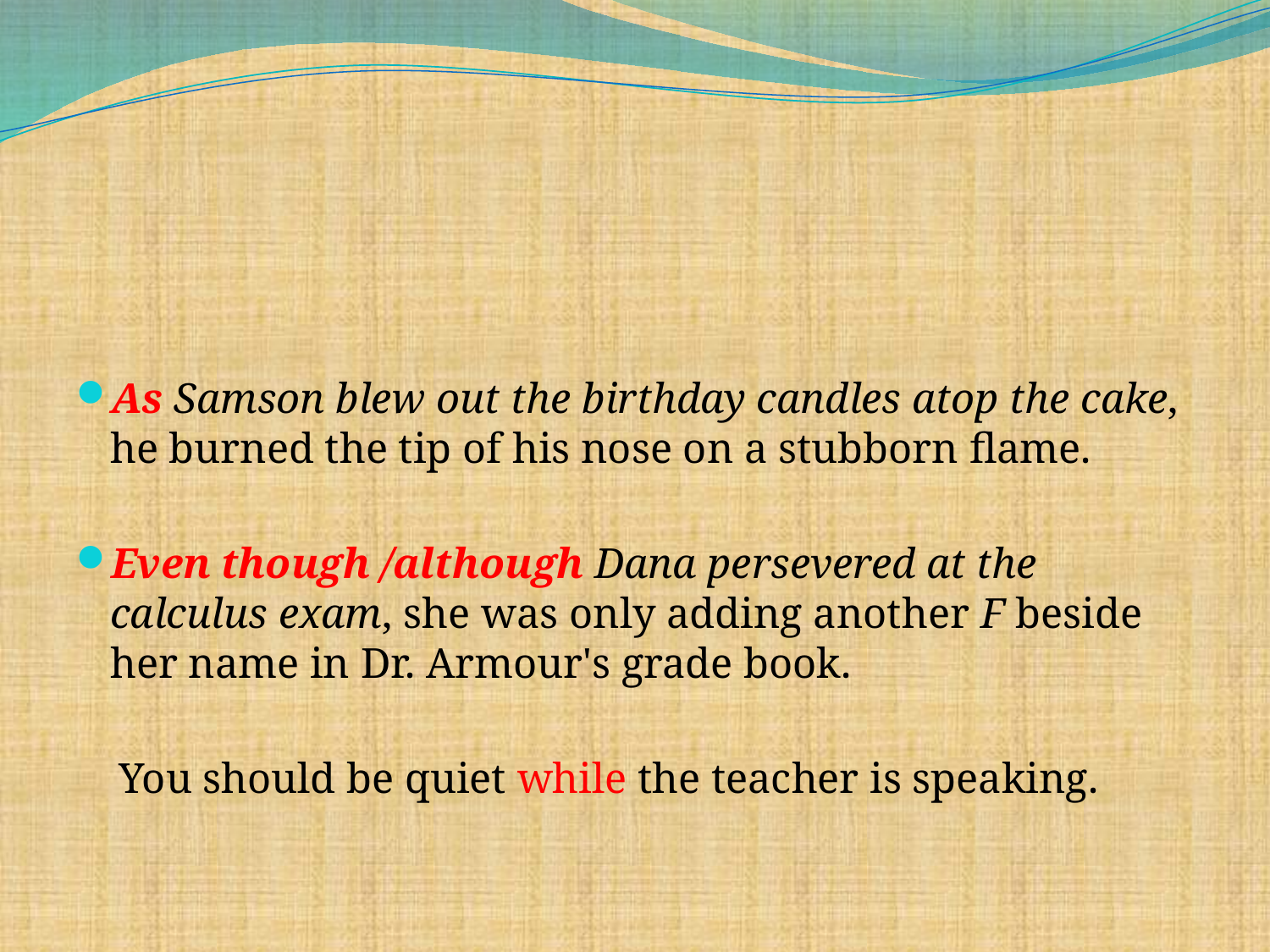

As Samson blew out the birthday candles atop the cake, he burned the tip of his nose on a stubborn flame.

Even though /although Dana persevered at the calculus exam, she was only adding another F beside her name in Dr. Armour's grade book.

    You should be quiet while the teacher is speaking.